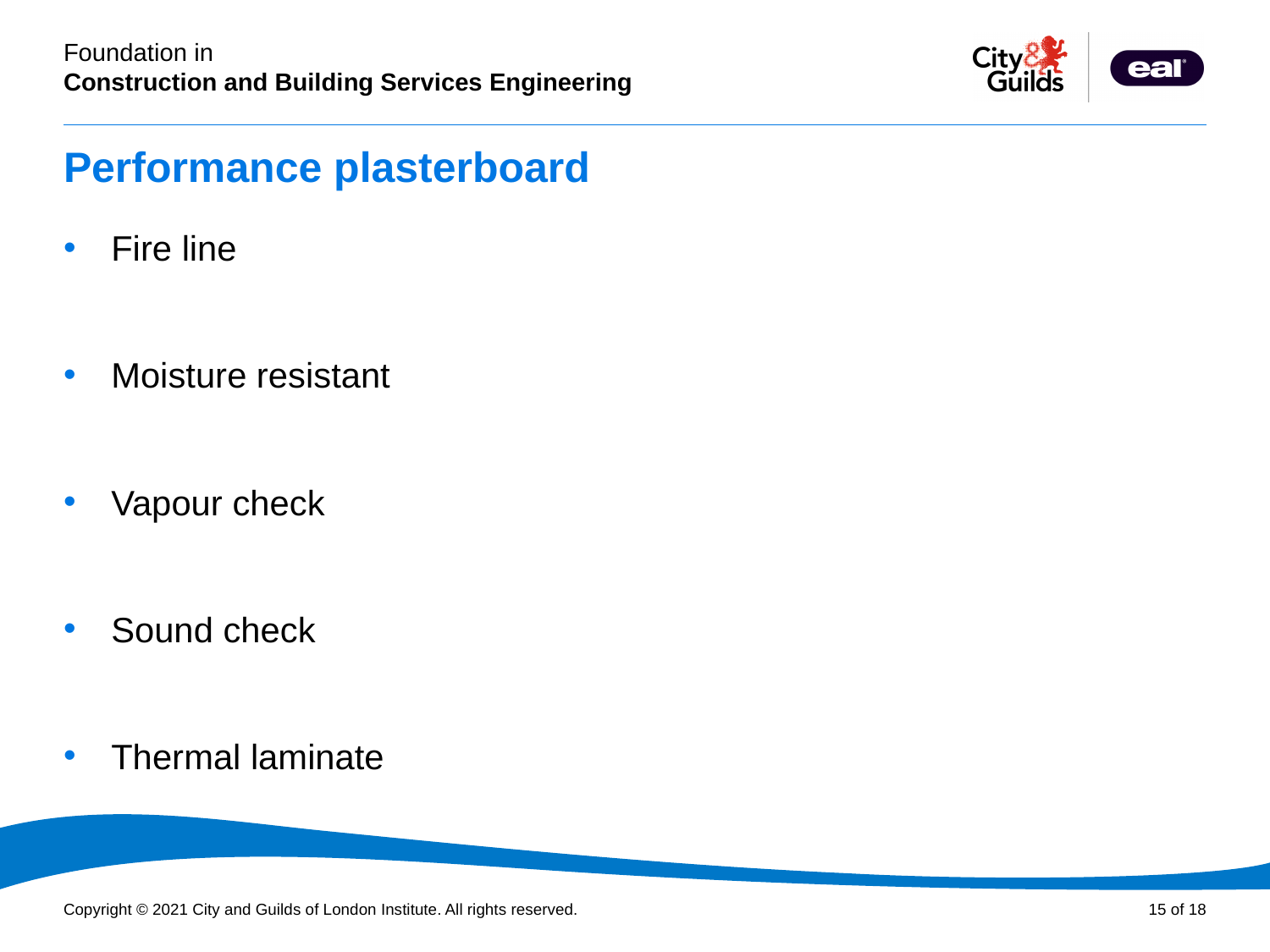

# Performance plasterboard
Fire line

Moisture resistant

Vapour check

Sound check

Thermal laminate